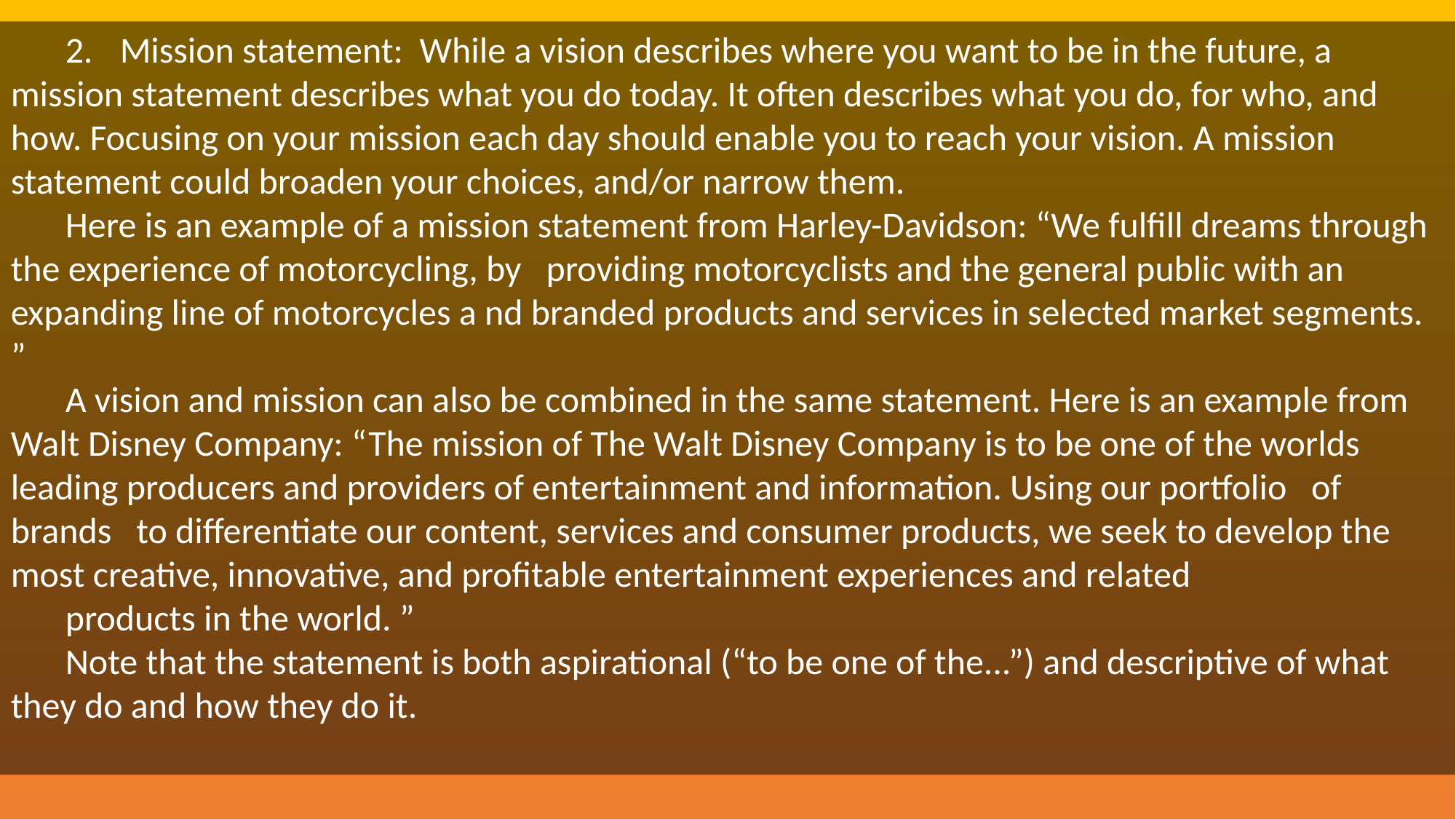

2.	Mission statement:  While a vision describes where you want to be in the future, a mission statement describes what you do today. It often describes what you do, for who, and how. Focusing on your mission each day should enable you to reach your vision. A mission statement could broaden your choices, and/or narrow them.
Here is an example of a mission statement from Harley-Davidson: “We fulfill dreams through the experience of motorcycling, by   providing motorcyclists and the general public with an expanding line of motorcycles a nd branded products and services in selected market segments. ”
A vision and mission can also be combined in the same statement. Here is an example from Walt Disney Company: “The mission of The Walt Disney Company is to be one of the worlds leading producers and providers of entertainment and information. Using our portfolio   of brands   to differentiate our content, services and consumer products, we seek to develop the most creative, innovative, and profitable entertainment experiences and related
products in the world. ”
Note that the statement is both aspirational (“to be one of the...”) and descriptive of what they do and how they do it.